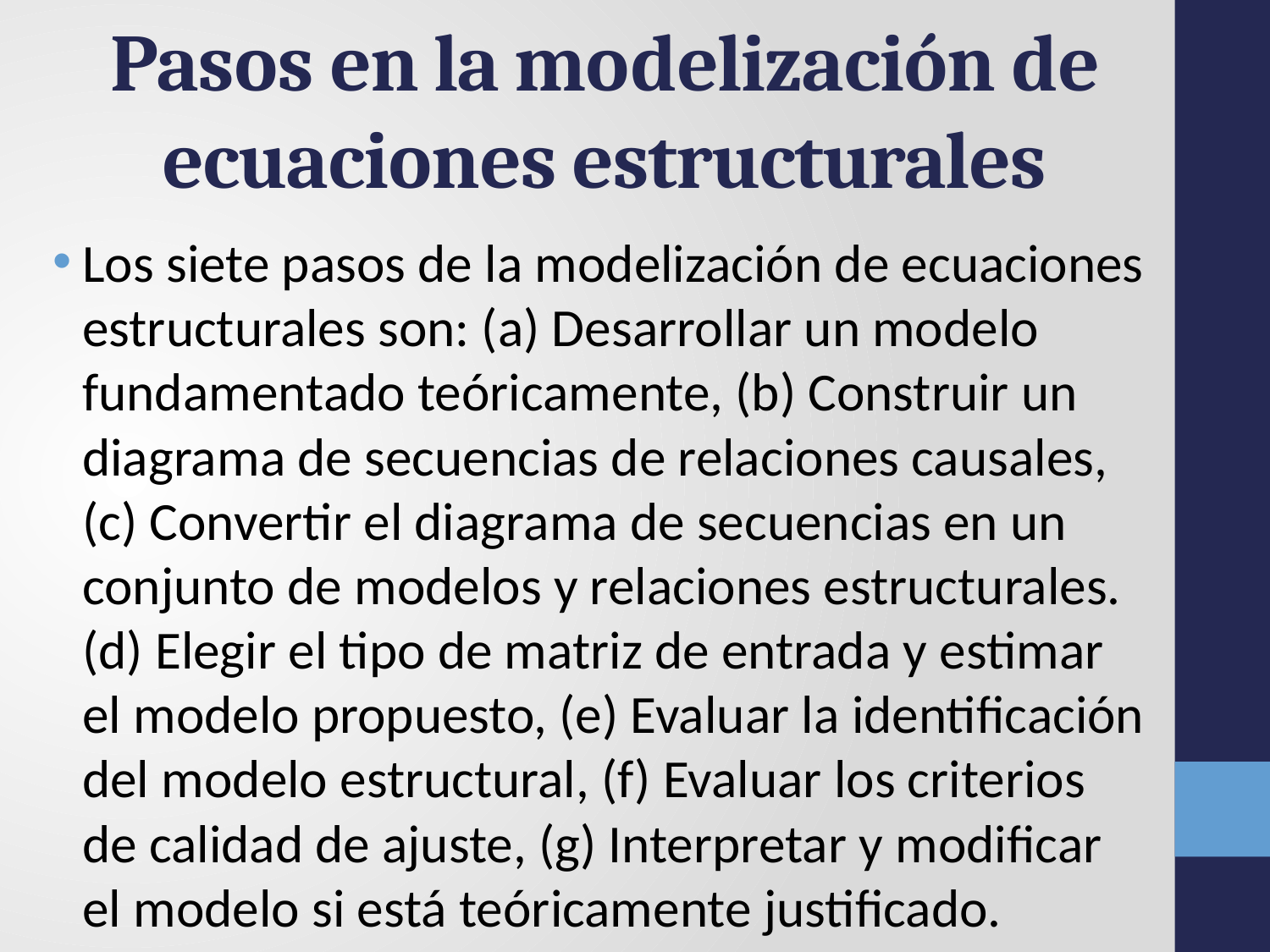

# Pasos en la modelización de ecuaciones estructurales
Los siete pasos de la modelización de ecuaciones estructurales son: (a) Desarrollar un modelo fundamentado teóricamente, (b) Construir un diagrama de secuencias de relaciones causales, (c) Convertir el diagrama de secuencias en un conjunto de modelos y relaciones estructurales. (d) Elegir el tipo de matriz de entrada y estimar el modelo propuesto, (e) Evaluar la identificación del modelo estructural, (f) Evaluar los criterios de calidad de ajuste, (g) Interpretar y modificar el modelo si está teóricamente justificado.